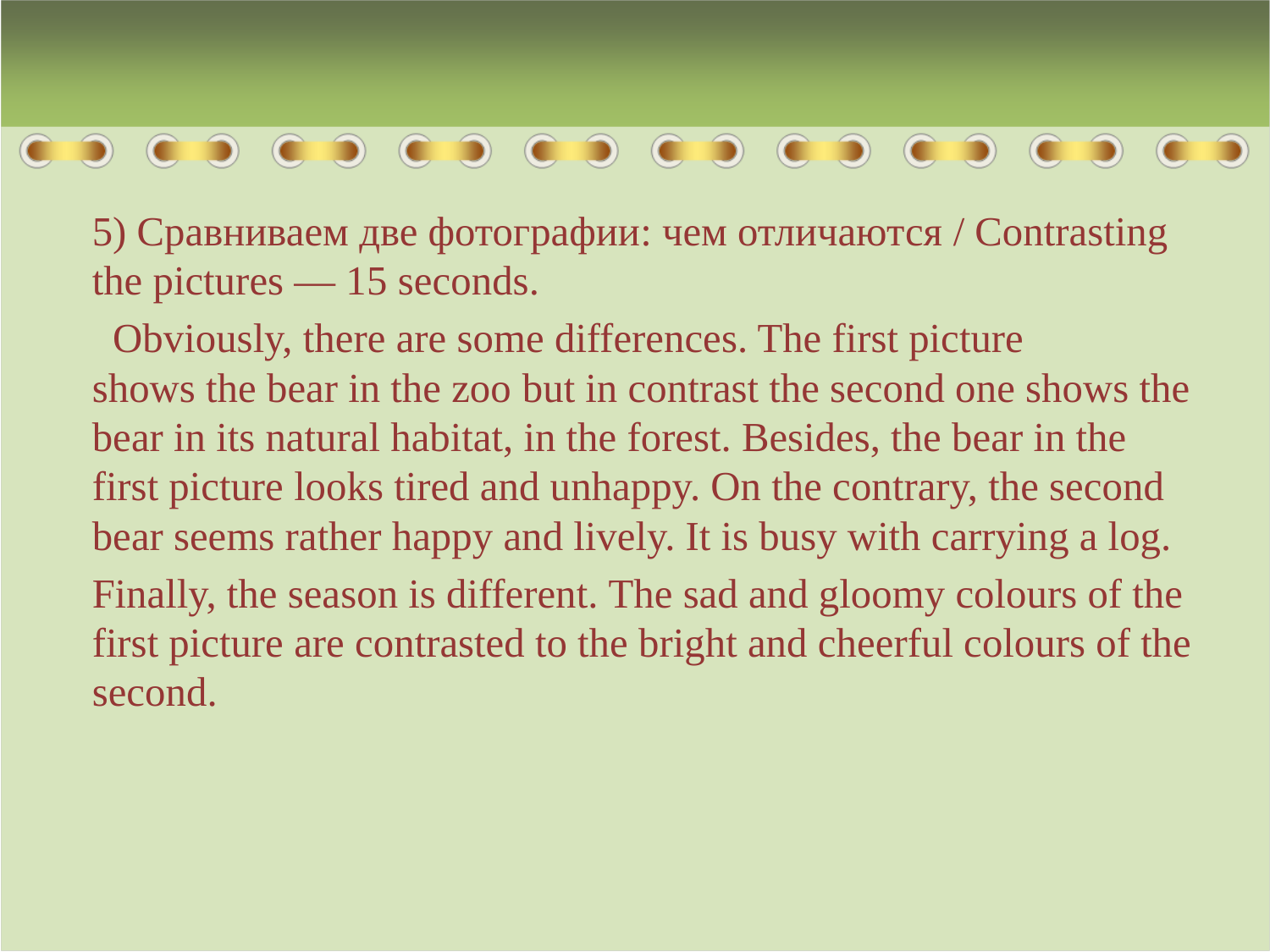

5) Сравниваем две фотографии: чем отличаются / Contrasting the pictures — 15 seconds.
  Obviously, there are some differences. The first picture shows the bear in the zoo but in contrast the second one shows the bear in its natural habitat, in the forest. Besides, the bear in the first picture looks tired and unhappy. On the contrary, the second bear seems rather happy and lively. It is busy with carrying a log.
Finally, the season is different. The sad and gloomy colours of the first picture are contrasted to the bright and cheerful colours of the second.